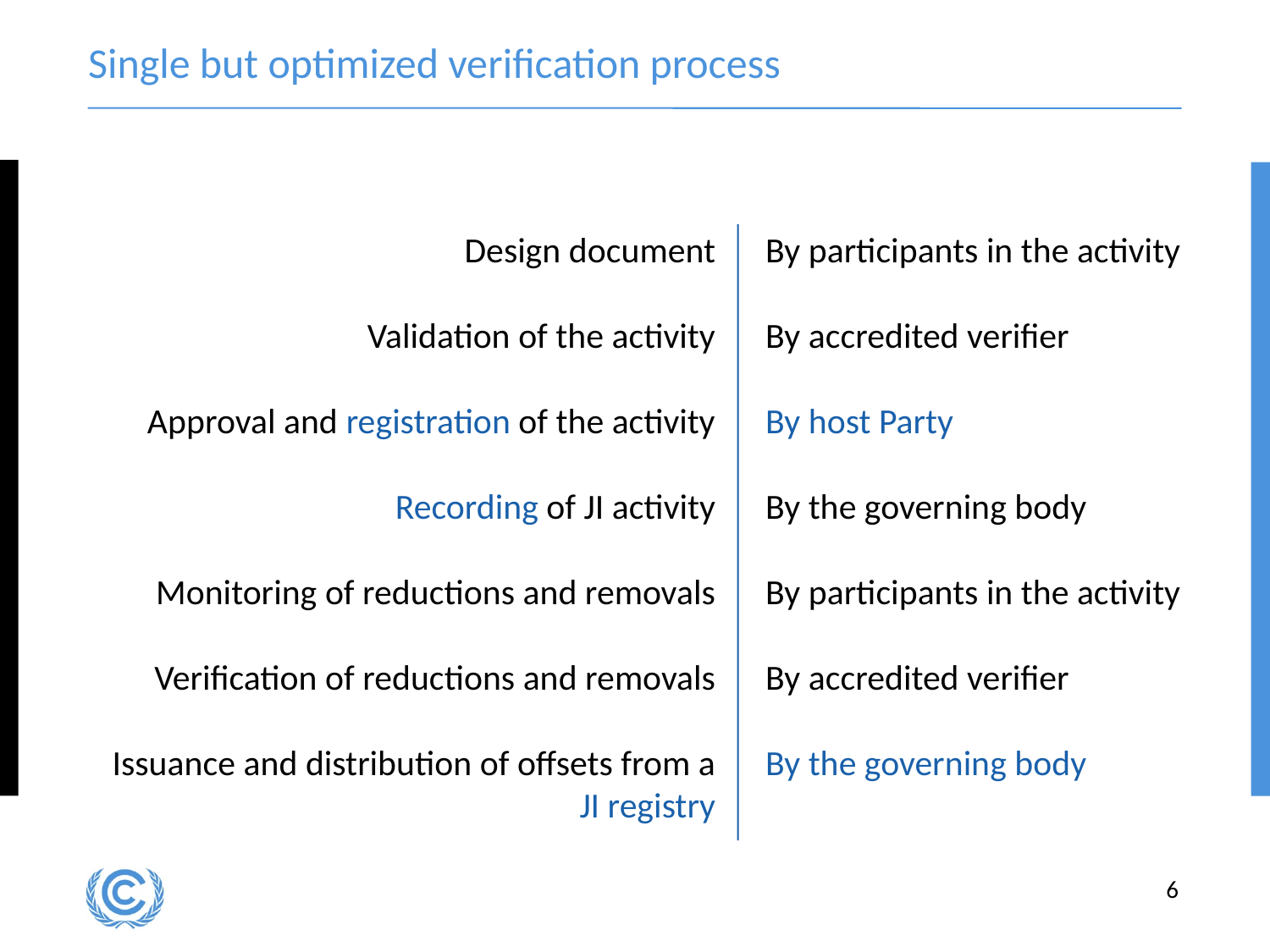

# Single but optimized verification process
| Design document | By participants in the activity |
| --- | --- |
| Validation of the activity | By accredited verifier |
| Approval and registration of the activity | By host Party |
| Recording of JI activity | By the governing body |
| Monitoring of reductions and removals | By participants in the activity |
| Verification of reductions and removals | By accredited verifier |
| Issuance and distribution of offsets from a JI registry | By the governing body |

6